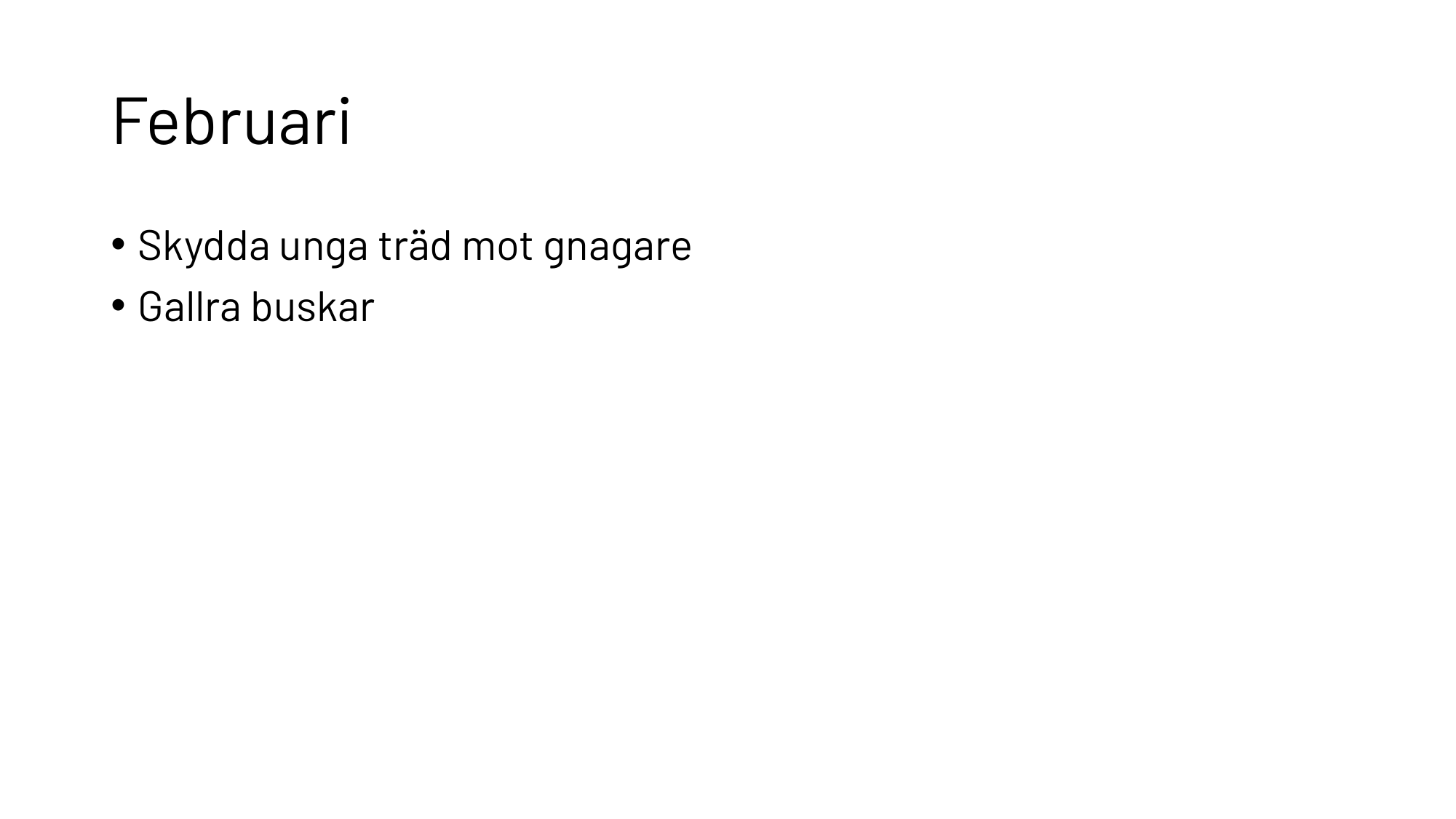

# Februari
Skydda unga träd mot gnagare
Gallra buskar